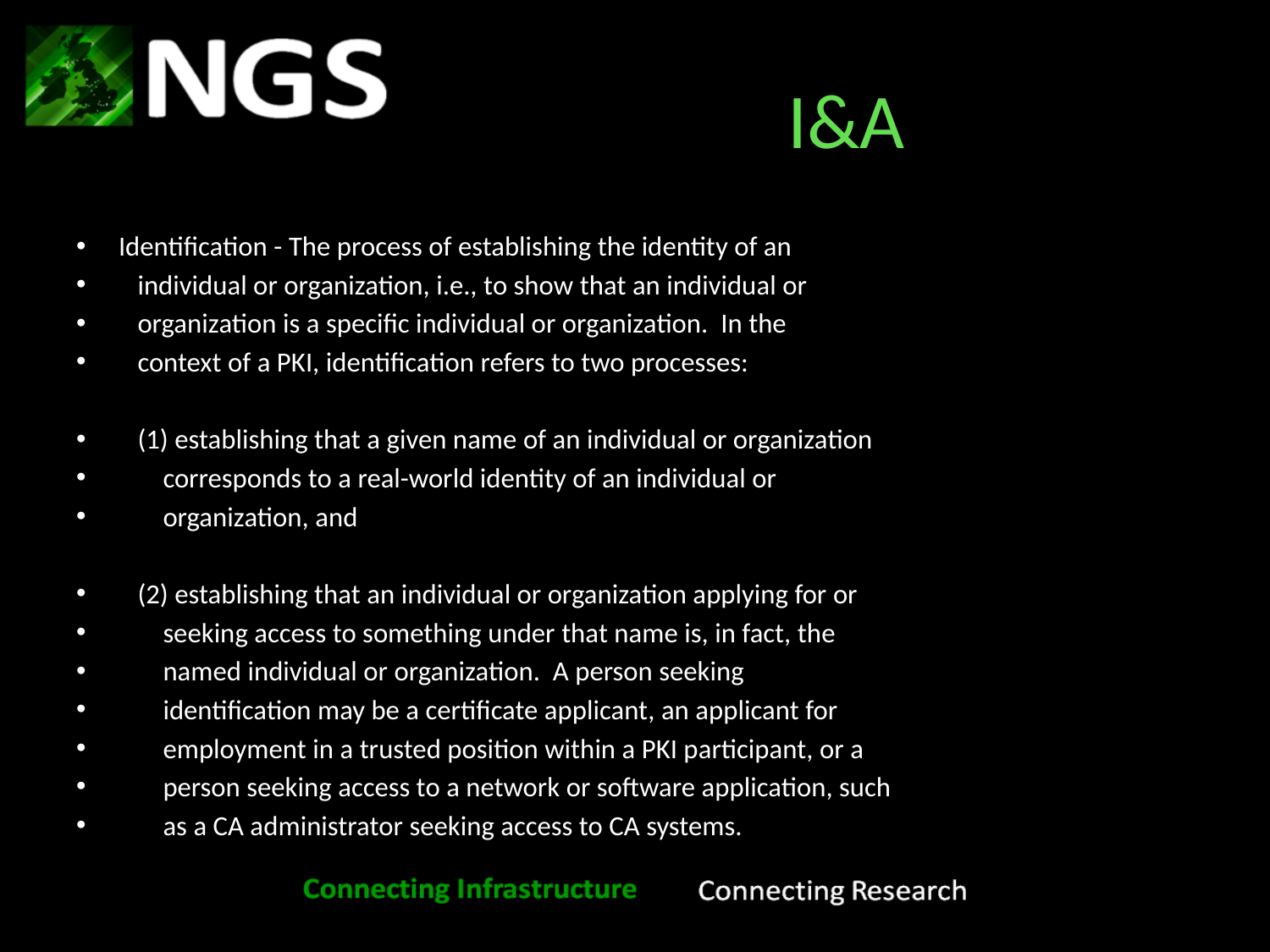

# I&A
Identification - The process of establishing the identity of an
   individual or organization, i.e., to show that an individual or
   organization is a specific individual or organization.  In the
   context of a PKI, identification refers to two processes:

   (1) establishing that a given name of an individual or organization
       corresponds to a real-world identity of an individual or
       organization, and

   (2) establishing that an individual or organization applying for or
       seeking access to something under that name is, in fact, the
       named individual or organization.  A person seeking
       identification may be a certificate applicant, an applicant for
       employment in a trusted position within a PKI participant, or a
       person seeking access to a network or software application, such
       as a CA administrator seeking access to CA systems.